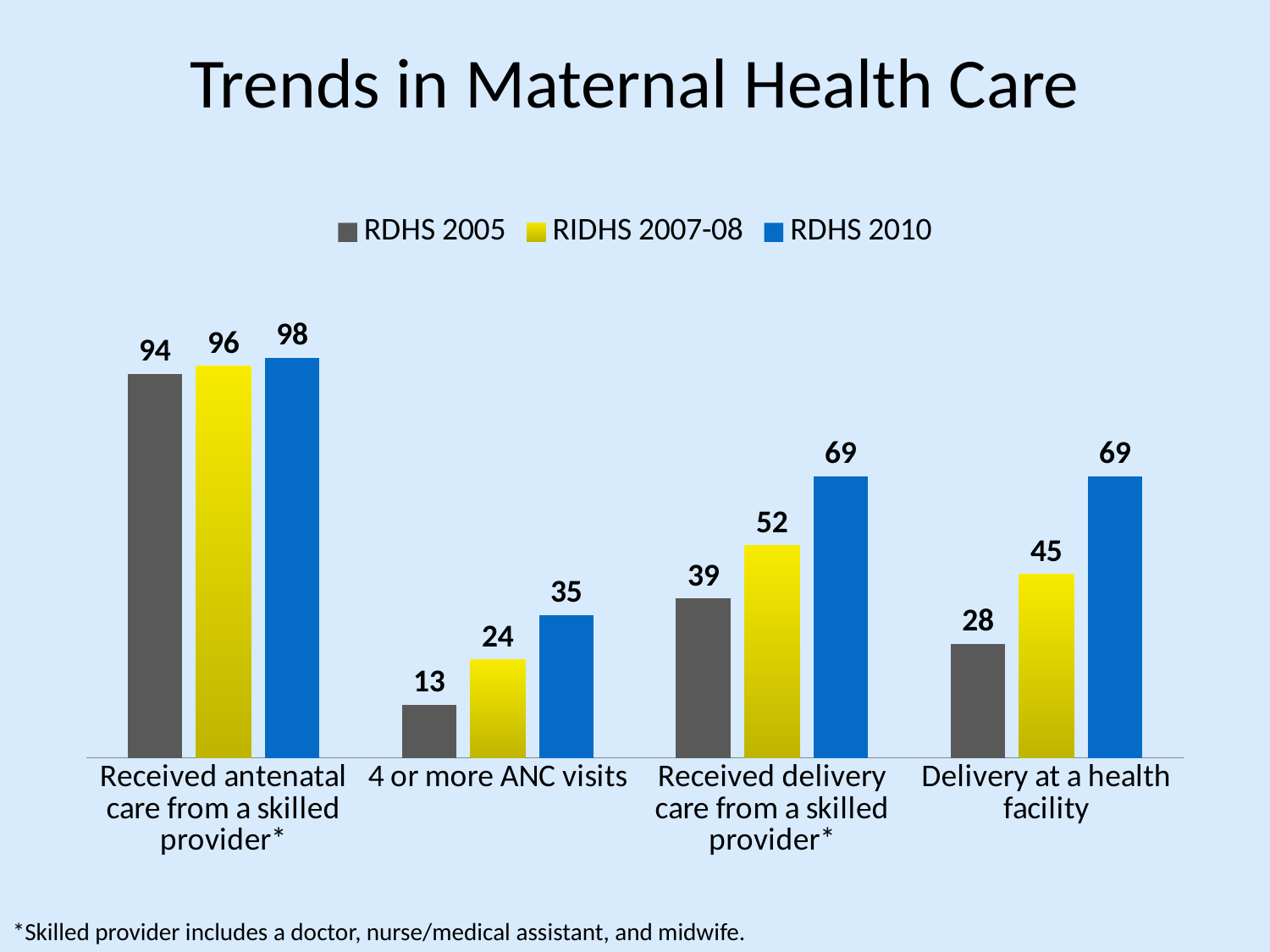

# Trends in Maternal Health Care

### Chart

| Category | RDHS 2005 | RIDHS 2007-08 | RDHS 2010 |
|---|---|---|---|
| Received antenatal care from a skilled provider* | 94.0 | 96.0 | 98.0 |
| 4 or more ANC visits | 13.0 | 24.0 | 35.0 |
| Received delivery care from a skilled provider* | 39.0 | 52.0 | 69.0 |
| Delivery at a health facility | 28.0 | 45.0 | 69.0 |
*Skilled provider includes a doctor, nurse/medical assistant, and midwife.